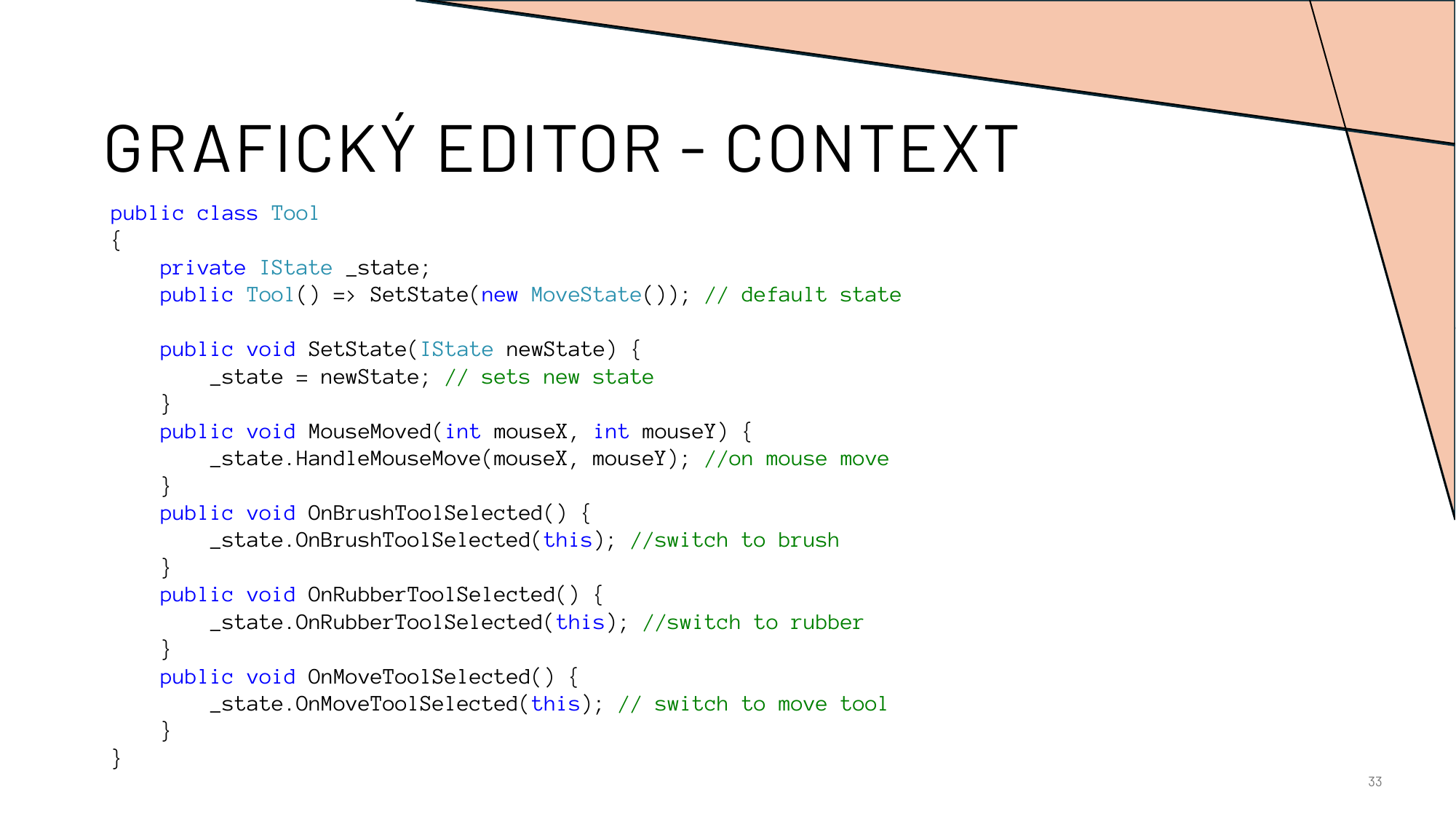

# GRAFICKÝ EDITOR - CONTEXT

public class Tool
{
    private IState _state;
    public Tool() => SetState(new MoveState()); // default state

    public void SetState(IState newState) {
        _state = newState; // sets new state
    }
    public void MouseMoved(int mouseX, int mouseY) {
        _state.HandleMouseMove(mouseX, mouseY); //on mouse move
    }
    public void OnBrushToolSelected() {
        _state.OnBrushToolSelected(this); //switch to brush
    }
    public void OnRubberToolSelected() {
        _state.OnRubberToolSelected(this); //switch to rubber
    }
    public void OnMoveToolSelected() {
        _state.OnMoveToolSelected(this); // switch to move tool
    }
}
33